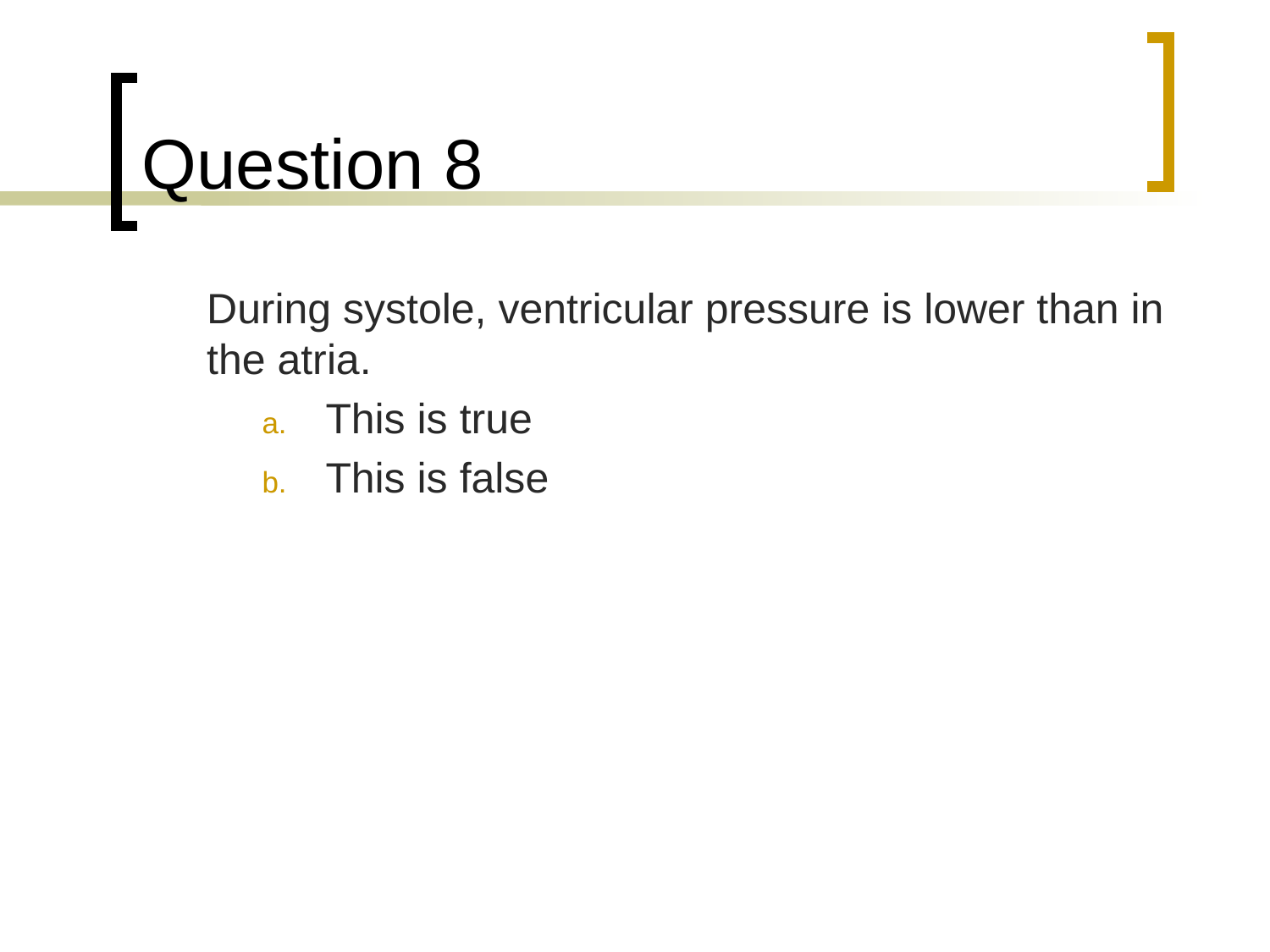

# Question 8
	During systole, ventricular pressure is lower than in the atria.
This is true
This is false